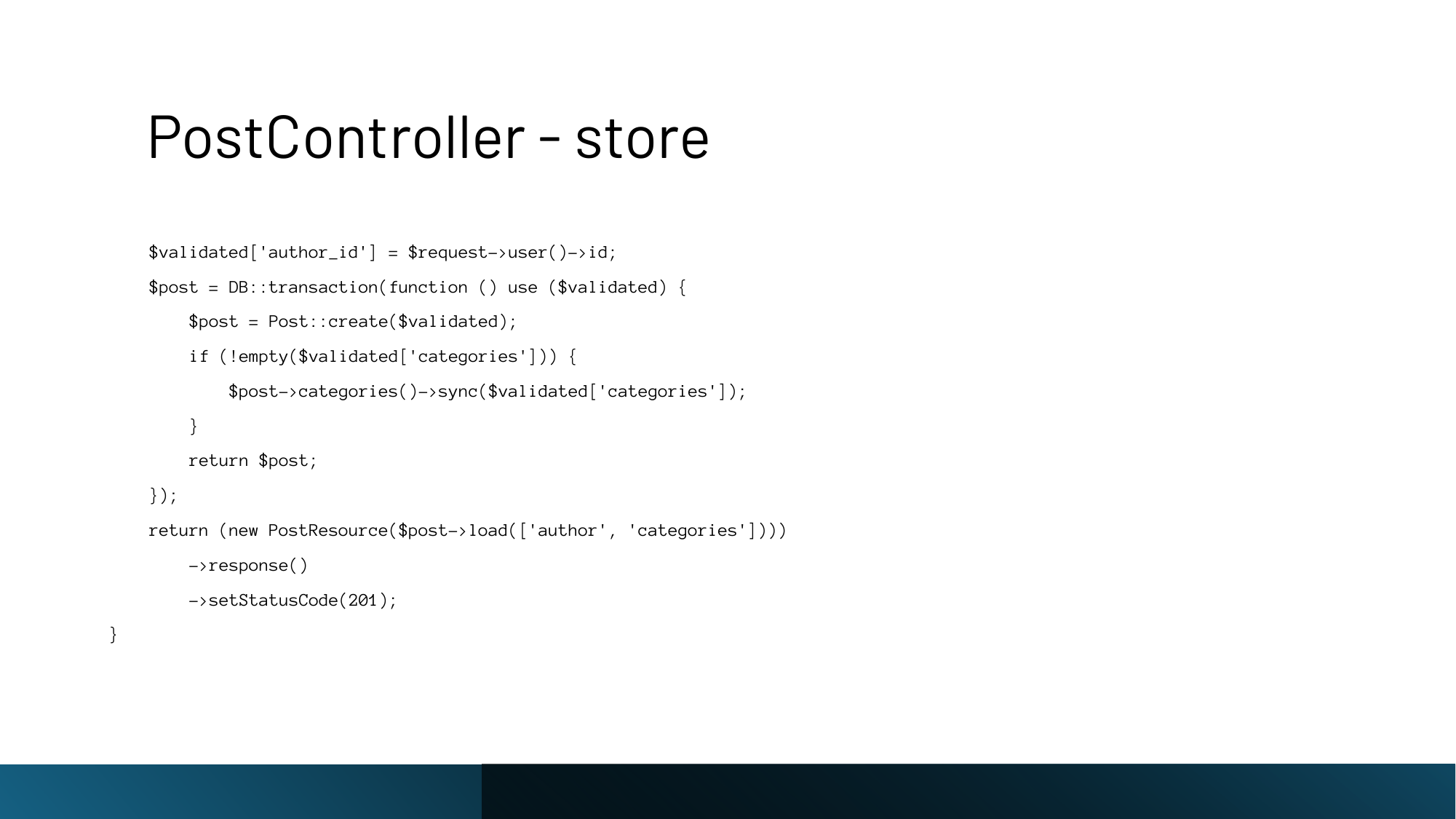

# PostController - store
        $validated['author_id'] = $request->user()->id;
        $post = DB::transaction(function () use ($validated) {
            $post = Post::create($validated);
            if (!empty($validated['categories'])) {
                $post->categories()->sync($validated['categories']);
            }
            return $post;
        });
        return (new PostResource($post->load(['author', 'categories'])))
            ->response()
            ->setStatusCode(201);
    }